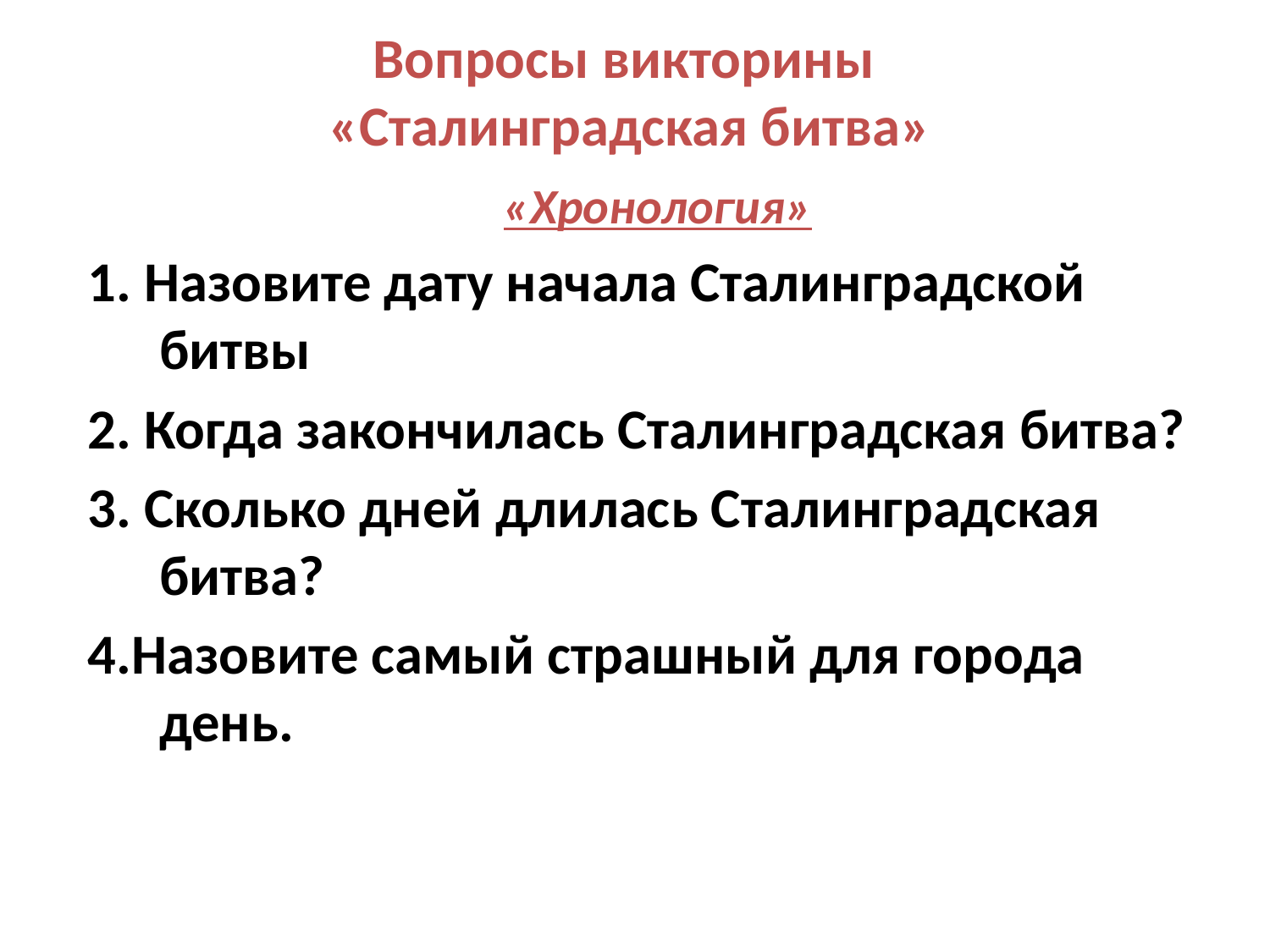

# Вопросы викторины «Сталинградская битва»
«Хронология»
1. Назовите дату начала Сталинградской битвы
2. Когда закончилась Сталинградская битва?
3. Сколько дней длилась Сталинградская битва?
4.Назовите самый страшный для города день.